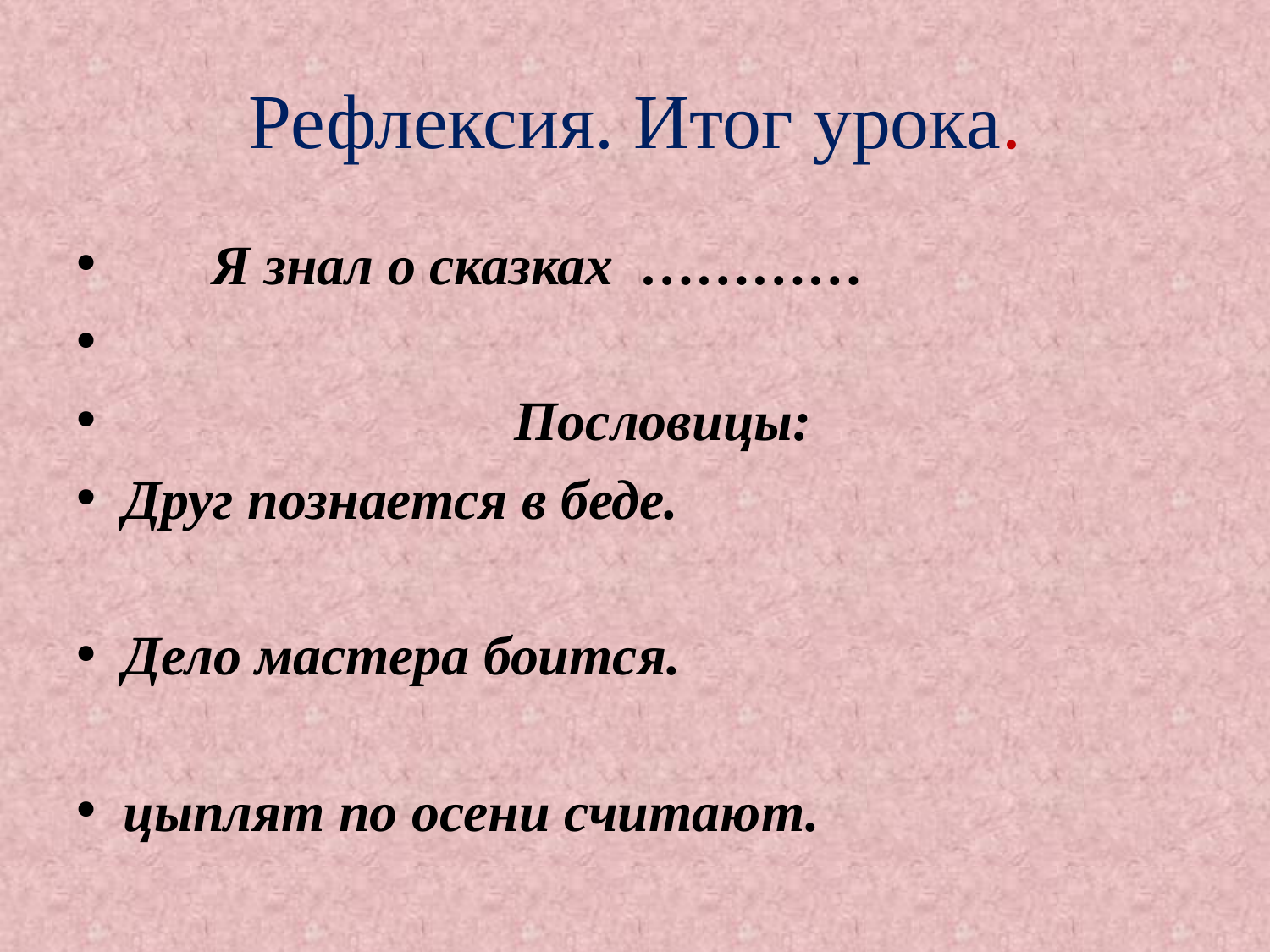

# Рефлексия. Итог урока.
       Я знал о сказках  …………

                            Пословицы:
Друг познается в беде.

Дело мастера боится.

цыплят по осени считают.